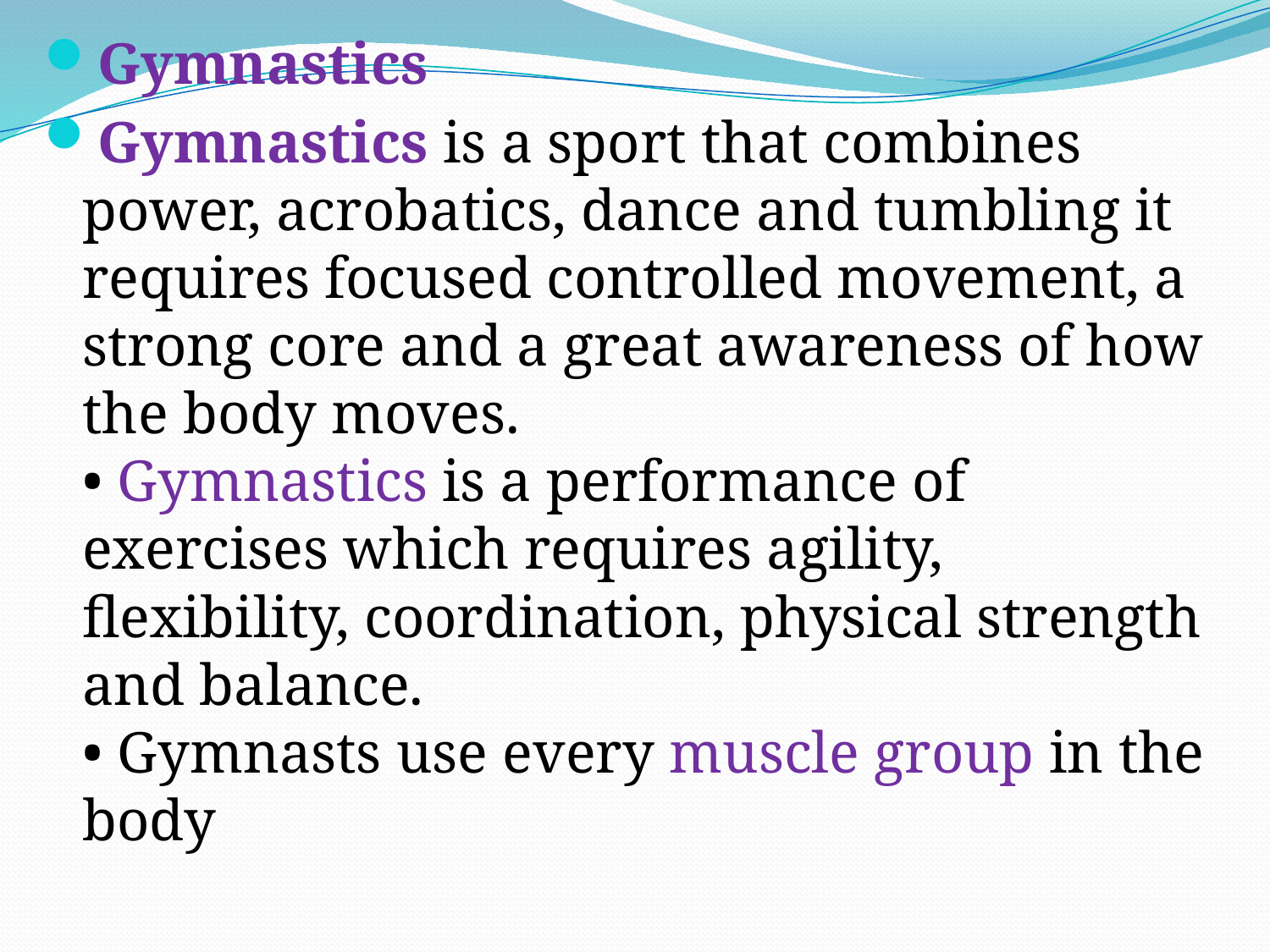

Gymnastics
Gymnastics is a sport that combines power, acrobatics, dance and tumbling it requires focused controlled movement, a strong core and a great awareness of how the body moves.
• Gymnastics is a performance of exercises which requires agility, flexibility, coordination, physical strength and balance.
• Gymnasts use every muscle group in the body